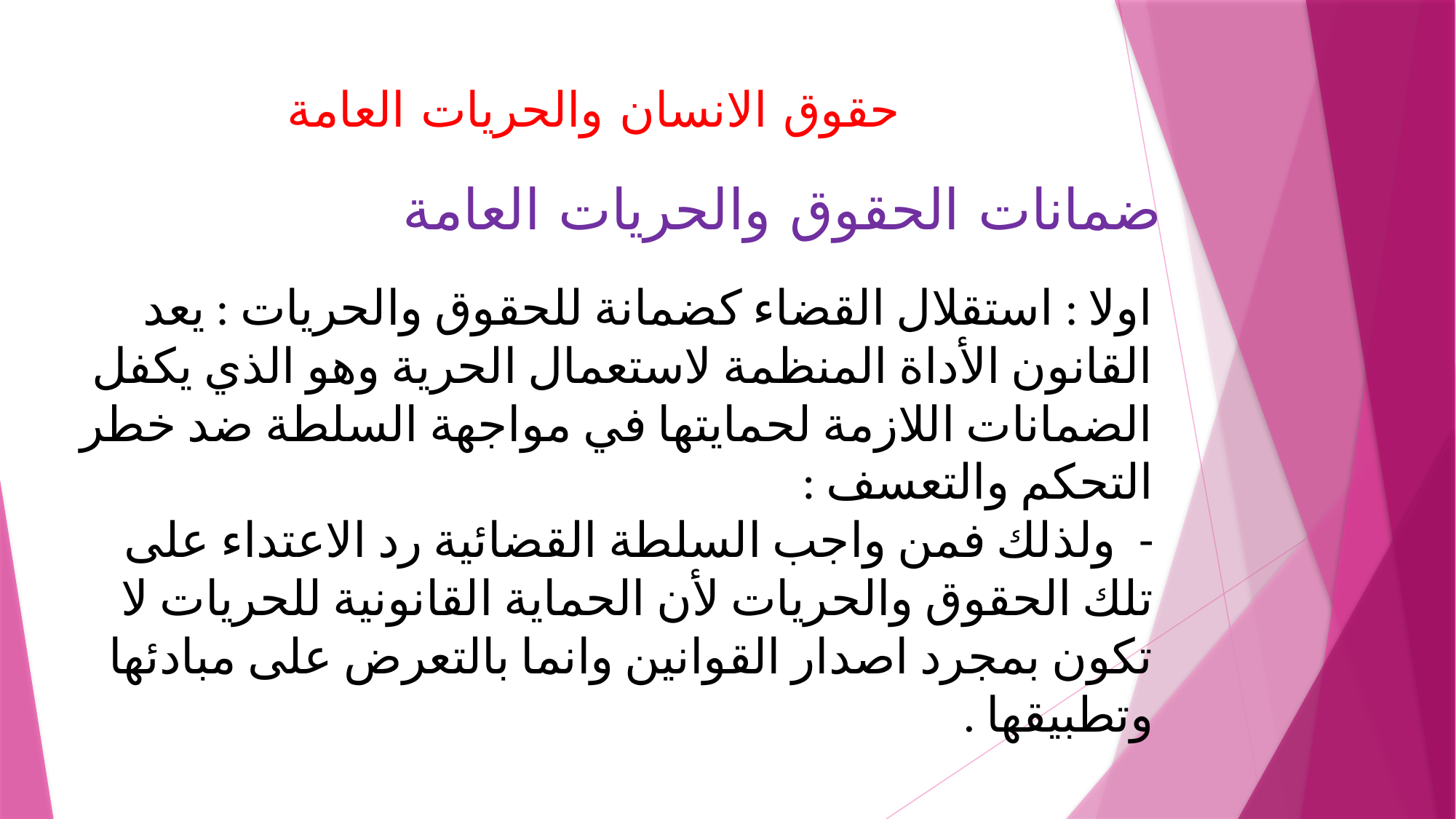

# حقوق الانسان والحريات العامة
ضمانات الحقوق والحريات العامة
اولا : استقلال القضاء كضمانة للحقوق والحريات : يعد القانون الأداة المنظمة لاستعمال الحرية وهو الذي يكفل الضمانات اللازمة لحمايتها في مواجهة السلطة ضد خطر التحكم والتعسف :
-  ولذلك فمن واجب السلطة القضائية رد الاعتداء على تلك الحقوق والحريات لأن الحماية القانونية للحريات لا تكون بمجرد اصدار القوانين وانما بالتعرض على مبادئها وتطبيقها .